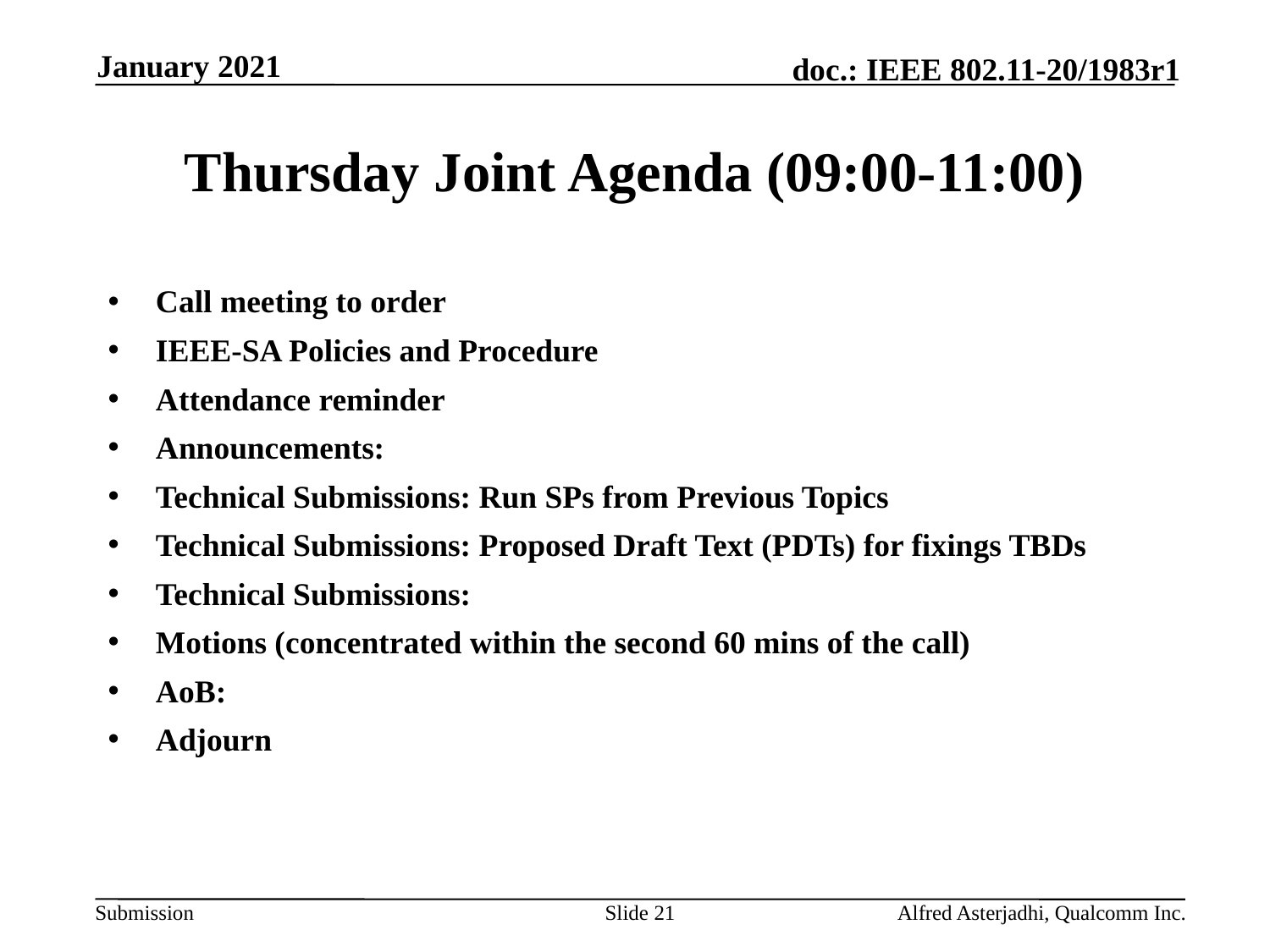

January 2021
# Thursday Joint Agenda (09:00-11:00)
Call meeting to order
IEEE-SA Policies and Procedure
Attendance reminder
Announcements:
Technical Submissions: Run SPs from Previous Topics
Technical Submissions: Proposed Draft Text (PDTs) for fixings TBDs
Technical Submissions:
Motions (concentrated within the second 60 mins of the call)
AoB:
Adjourn

Slide 21
Alfred Asterjadhi, Qualcomm Inc.